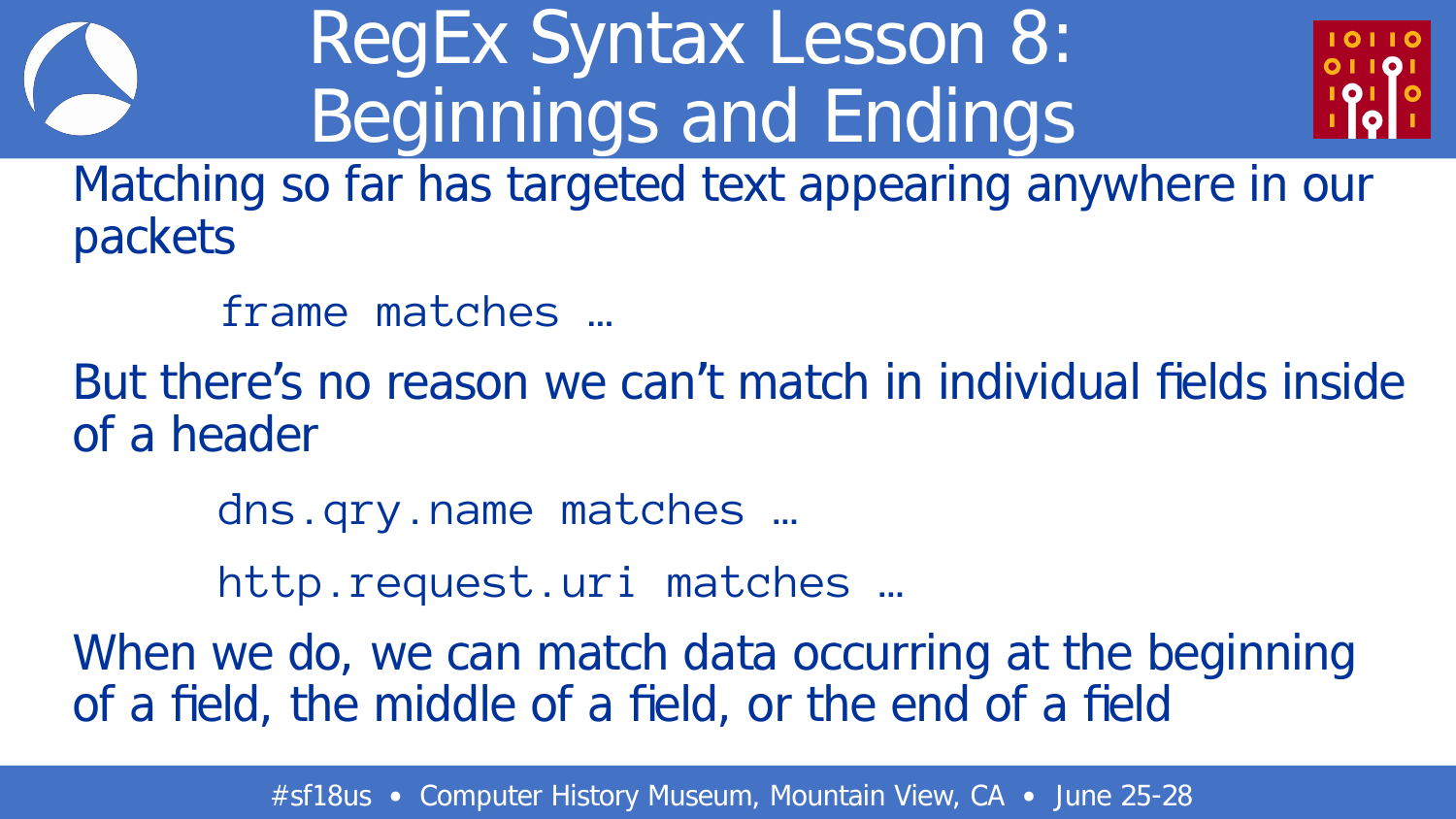

# RegEx Syntax Lesson 8: Beginnings and Endings
Matching so far has targeted text appearing anywhere in our packets
	frame matches …
But there’s no reason we can’t match in individual fields inside of a header
	dns.qry.name matches …
	http.request.uri matches …
When we do, we can match data occurring at the beginning of a field, the middle of a field, or the end of a field